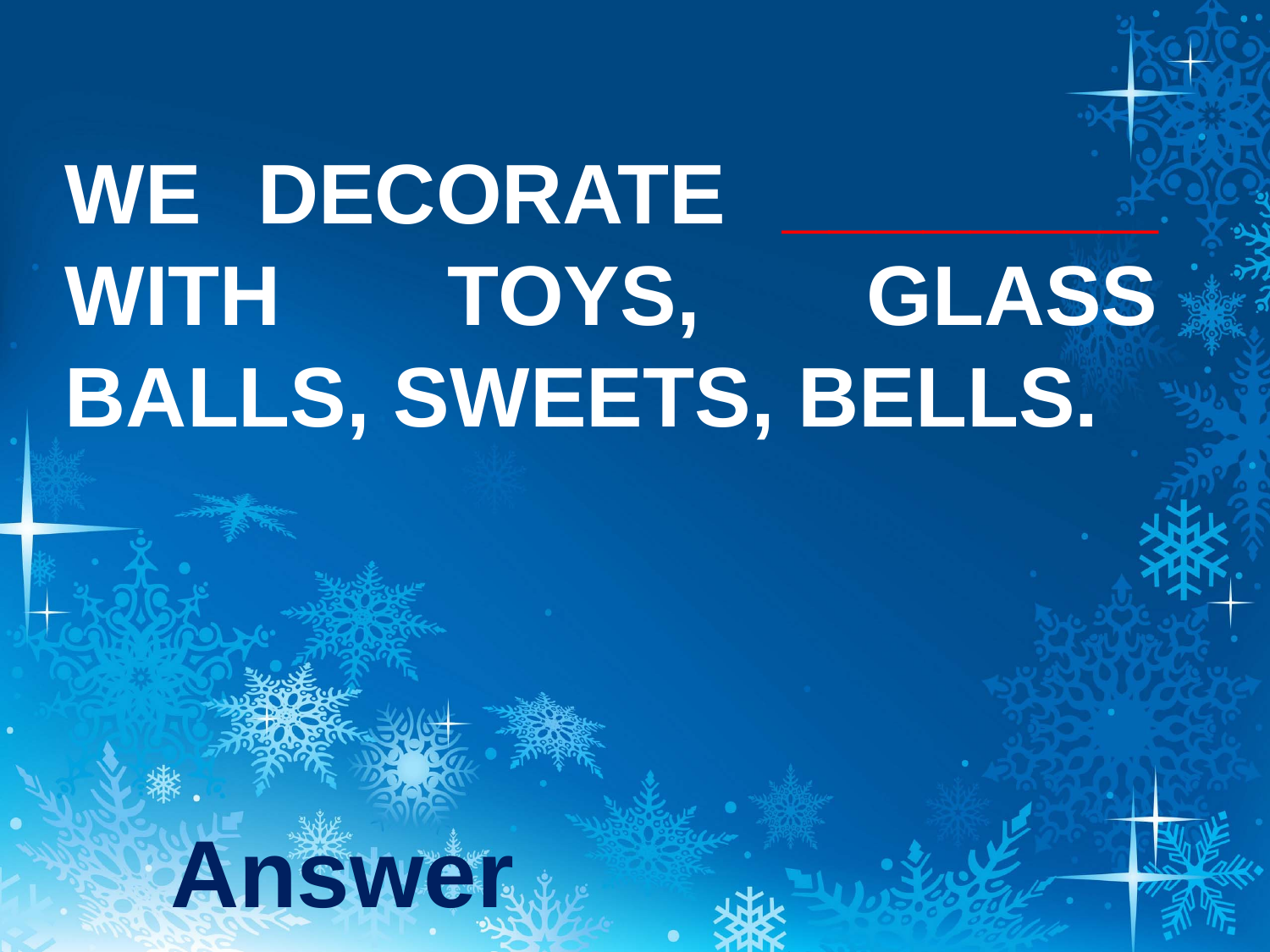

# We decorate ________ with toys, glass balls, sweets, bells.
Answer